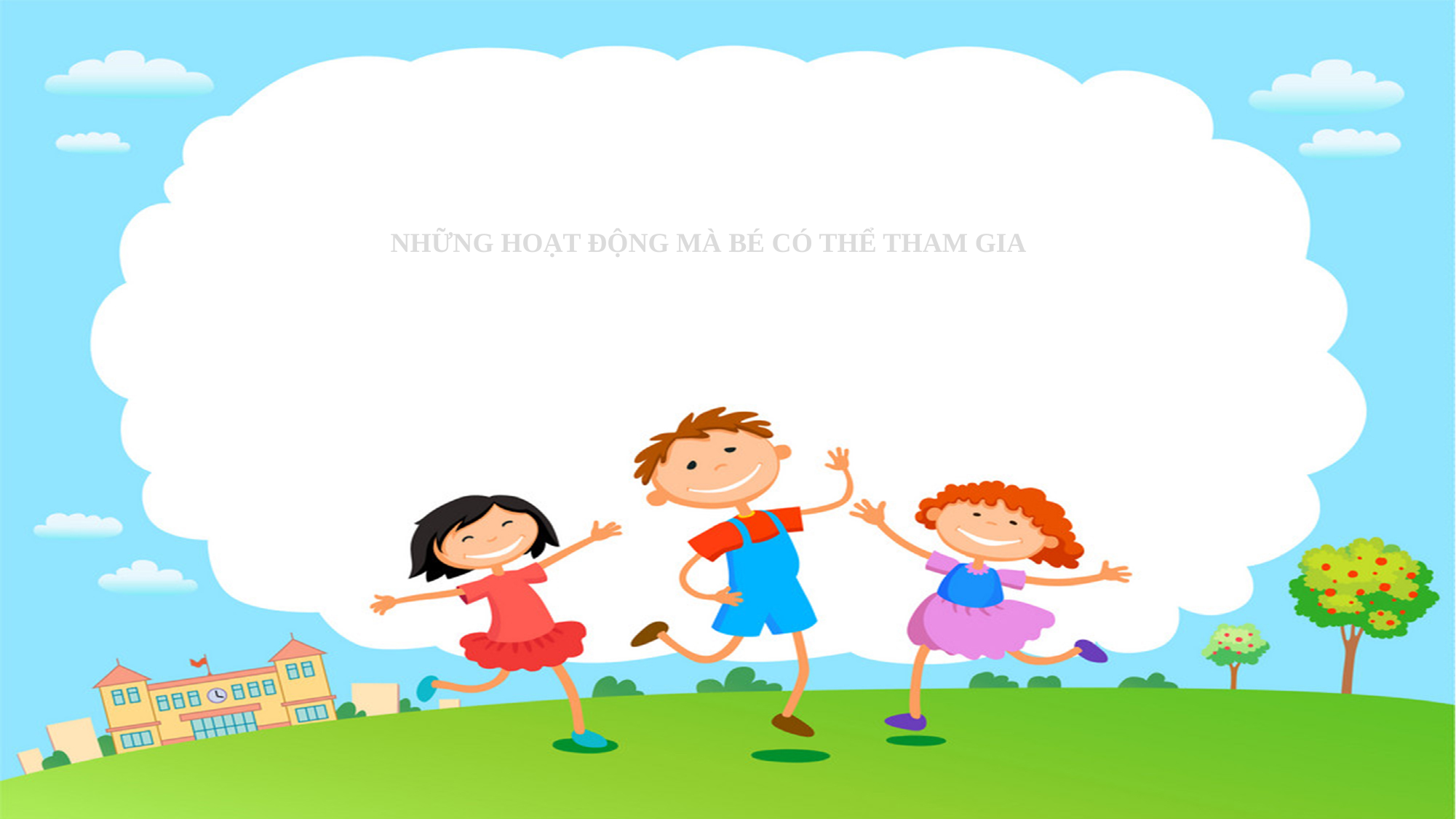

NHỮNG HOẠT ĐỘNG MÀ BÉ CÓ THỂ THAM GIA